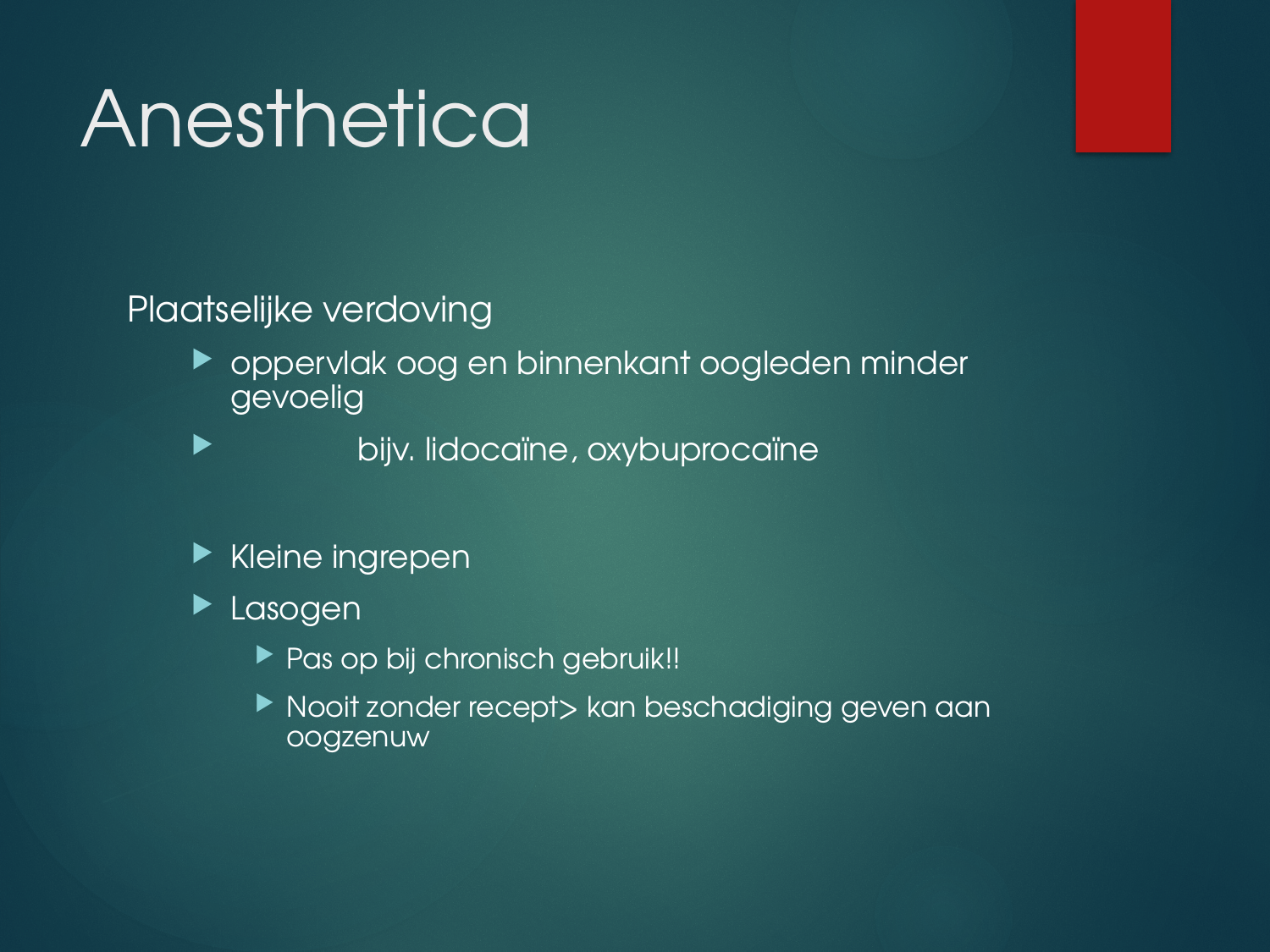

# Anesthetica
Plaatselijke verdoving
oppervlak oog en binnenkant oogleden minder gevoelig
	bijv. lidocaïne, oxybuprocaïne

Kleine ingrepen
Lasogen
Pas op bij chronisch gebruik!!
Nooit zonder recept> kan beschadiging geven aan oogzenuw